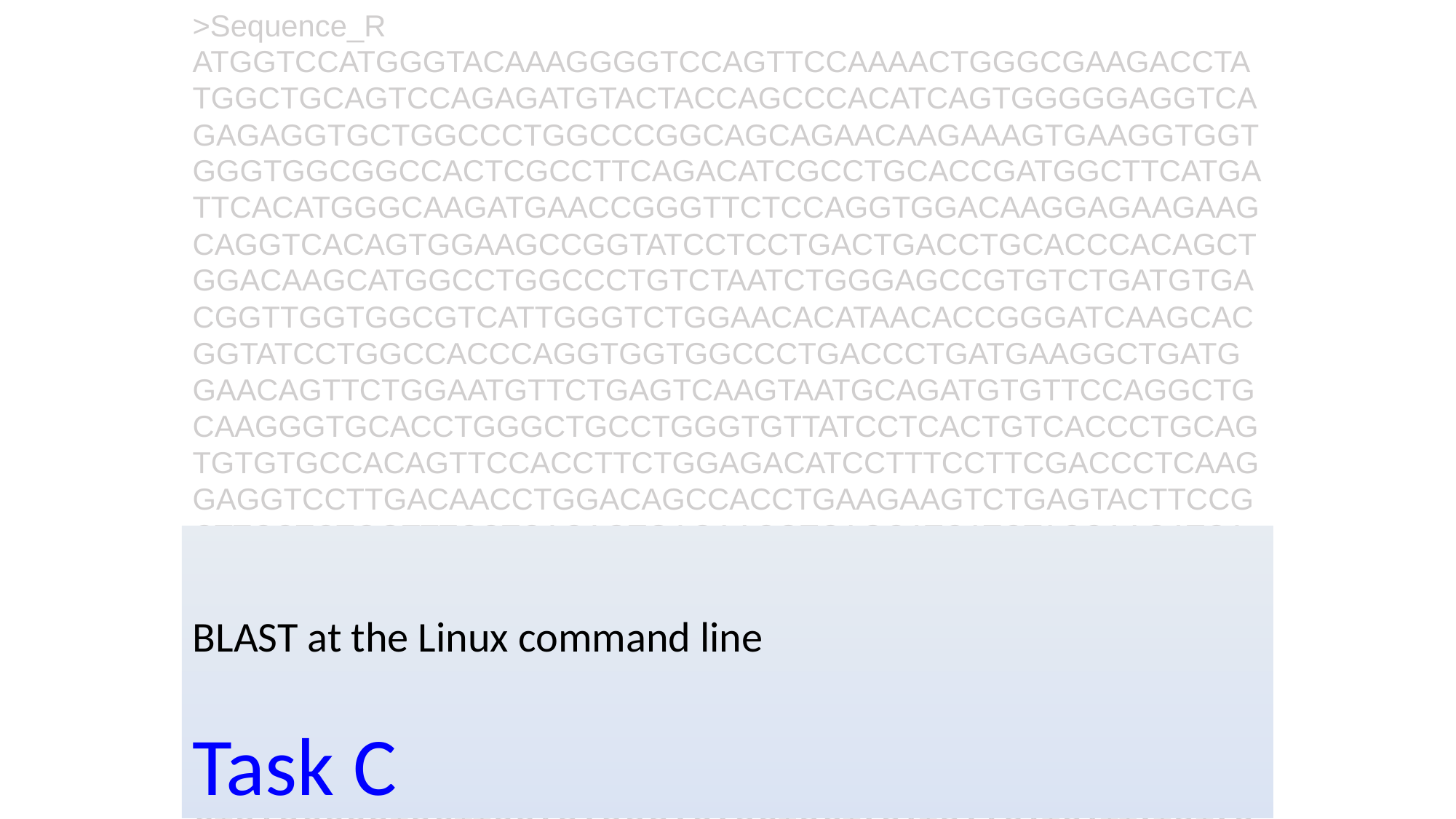

>Sequence_R
ATGGTCCATGGGTACAAAGGGGTCCAGTTCCAAAACTGGGCGAAGACCTATGGCTGCAGTCCAGAGATGTACTACCAGCCCACATCAGTGGGGGAGGTCAGAGAGGTGCTGGCCCTGGCCCGGCAGCAGAACAAGAAAGTGAAGGTGGTGGGTGGCGGCCACTCGCCTTCAGACATCGCCTGCACCGATGGCTTCATGATTCACATGGGCAAGATGAACCGGGTTCTCCAGGTGGACAAGGAGAAGAAGCAGGTCACAGTGGAAGCCGGTATCCTCCTGACTGACCTGCACCCACAGCTGGACAAGCATGGCCTGGCCCTGTCTAATCTGGGAGCCGTGTCTGATGTGACGGTTGGTGGCGTCATTGGGTCTGGAACACATAACACCGGGATCAAGCACGGTATCCTGGCCACCCAGGTGGTGGCCCTGACCCTGATGAAGGCTGATGGAACAGTTCTGGAATGTTCTGAGTCAAGTAATGCAGATGTGTTCCAGGCTGCAAGGGTGCACCTGGGCTGCCTGGGTGTTATCCTCACTGTCACCCTGCAGTGTGTGCCACAGTTCCACCTTCTGGAGACATCCTTTCCTTCGACCCTCAAGGAGGTCCTTGACAACCTGGACAGCCACCTGAAGAAGTCTGAGTACTTCCGCTTCCTCTGGTTTCCTCACAGTGAGAACGTCAGCATCATCTACCAAGATCACACCAACAAGGAGCCCTCCTCTGCATCTAACTGGTTTTGGGACTATGCCATTGGGTTCTACCTCCTGGAATTCTTGCTCTGGACCAGCACCTACCTGCCACGCCTCGTGGGCTGGATCAACCGCTTCTTCTTCTGGCTGCTGTTCAACTGCAAGAAGGAGAGCAGCAACCTCAGCCACAAGATCTTCTCCTACGAGTGTCGCTTCAAGCAGCATGTCCAAGACTGGGCCATCCCCAGGGAGAAGACCAAGGAGGCCCTGCTGGAGCTAAAGGCCATGCTGGAGGCCCACCCCAAGGTGGTAGCCCACTACCCCGTGGAGGTGCGCTTCACCCGAGGTGATGACATCCTGCTGAGCCCGTGCTTCCAGAGGGACAGCTGCTACATGAACATCATTATGTACAGGCCCTATGGGAAGGATGTGCCTCGGTTGGATTACTGGCTGGCCTATGAGACCATCATGAAGAAGTTTGGAGGCAGGCCCCACTGGGCAAAGGCCCACAATTGCACCAGGAAGGACTTTGAGAAAATGTACCCCGCCTTTCACAAGTTCTGTGACATCCGCGAGAAGCTGGACCCCACTGGAATGTTCTTGAATTCGTACCTGGAAAAGGTTTTCTACTAA
# Task C
BLAST at the Linux command line